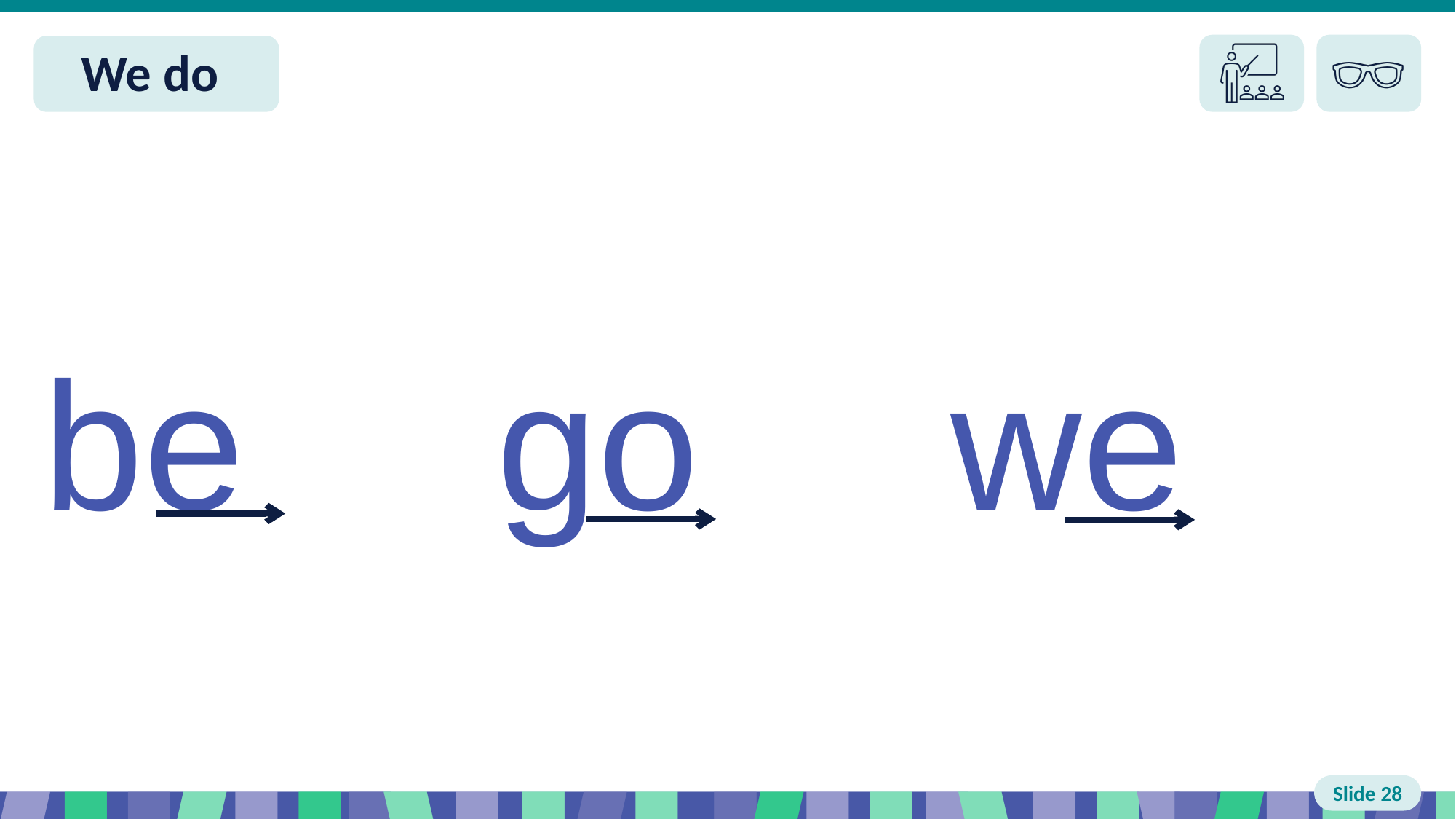

Slide 28 We do
be     go     we